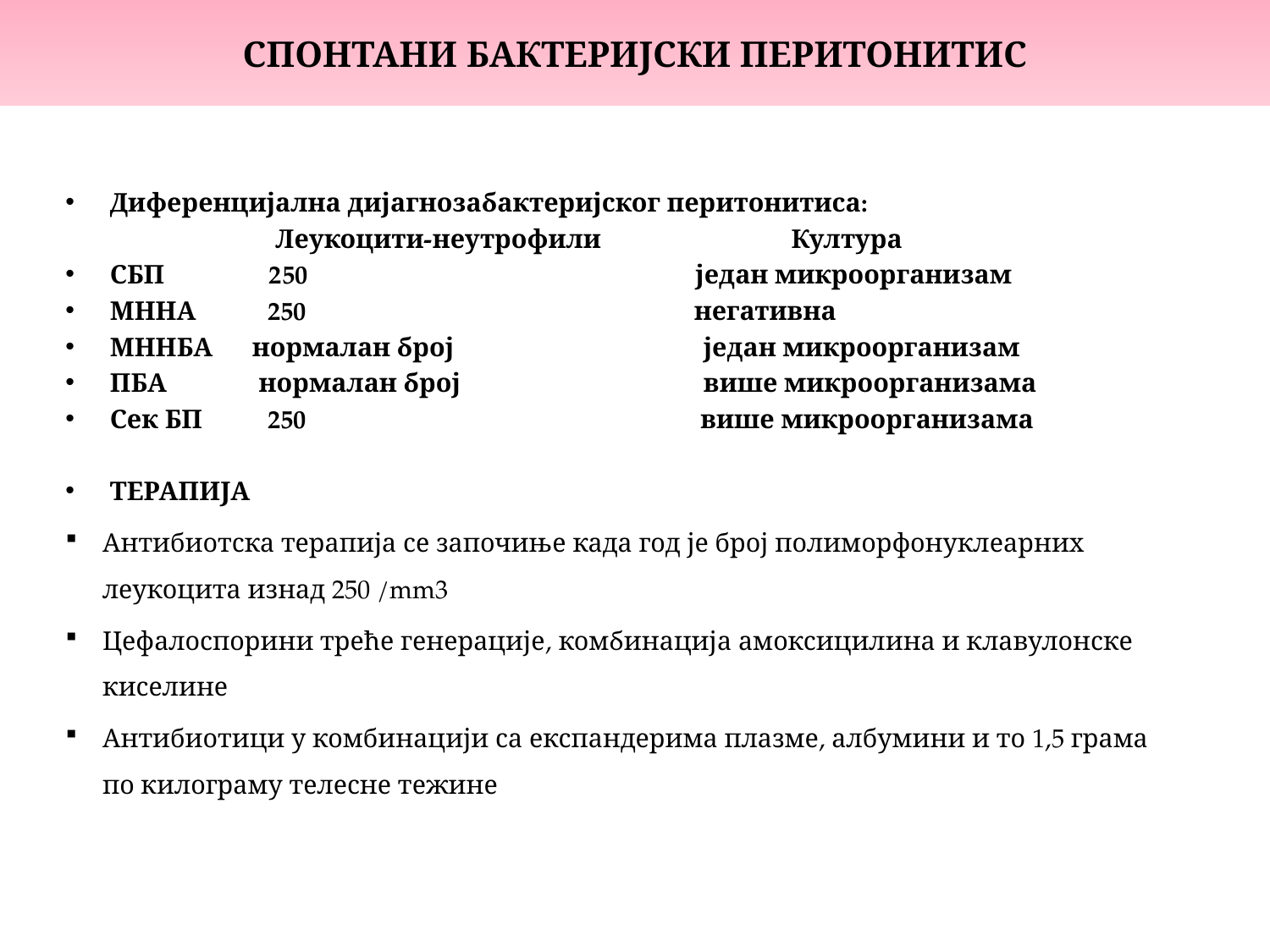

# СПОНТАНИ БАКТЕРИЈСКИ ПЕРИТОНИТИС
Диференцијална дијагнозабактеријског перитонитиса:
                                Леукоцити-неутрофили                             Култура
СБП                250                                                           један микроорганизам
МННА           250                                                           негативна
МННБА      нормалан број                                      један микроорганизам
ПБА              нормалан број                                     више микроорганизама
Сек БП          250                                                            више микроорганизама

ТЕРАПИЈА
Антибиотска терапија се започиње када год је број полиморфонуклеарних леукоцита изнад 250 /mm3
Цефалоспорини треће генерације, комбинација амоксицилина и клавулонске киселине
Антибиотици у комбинацији са експандерима плазме, албумини и то 1,5 грама по килограму телесне тежине